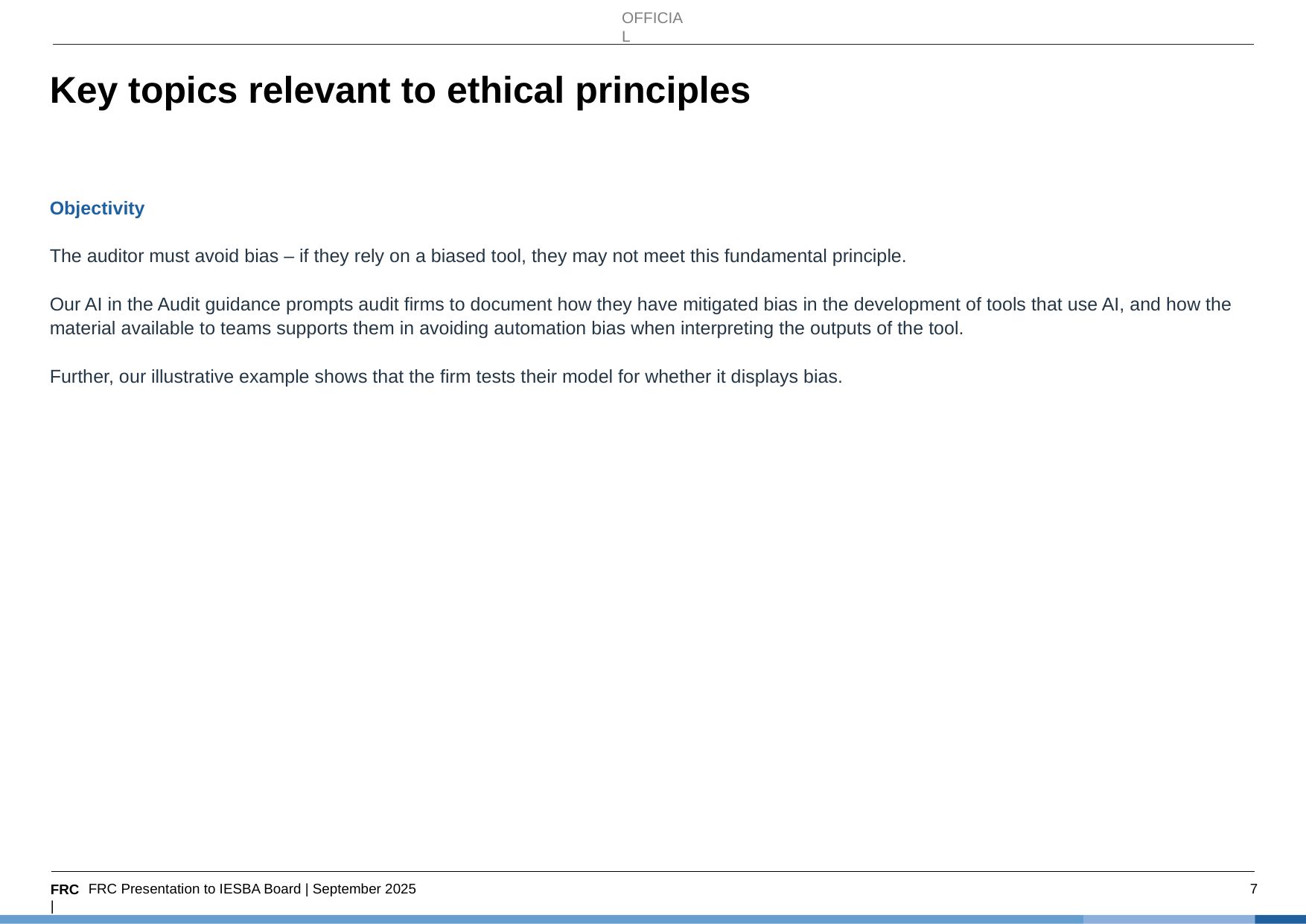

# Key topics relevant to ethical principles
Objectivity

The auditor must avoid bias – if they rely on a biased tool, they may not meet this fundamental principle.

Our AI in the Audit guidance prompts audit firms to document how they have mitigated bias in the development of tools that use AI, and how the material available to teams supports them in avoiding automation bias when interpreting the outputs of the tool.

Further, our illustrative example shows that the firm tests their model for whether it displays bias.

FRC Presentation to IESBA Board | September 2025
7